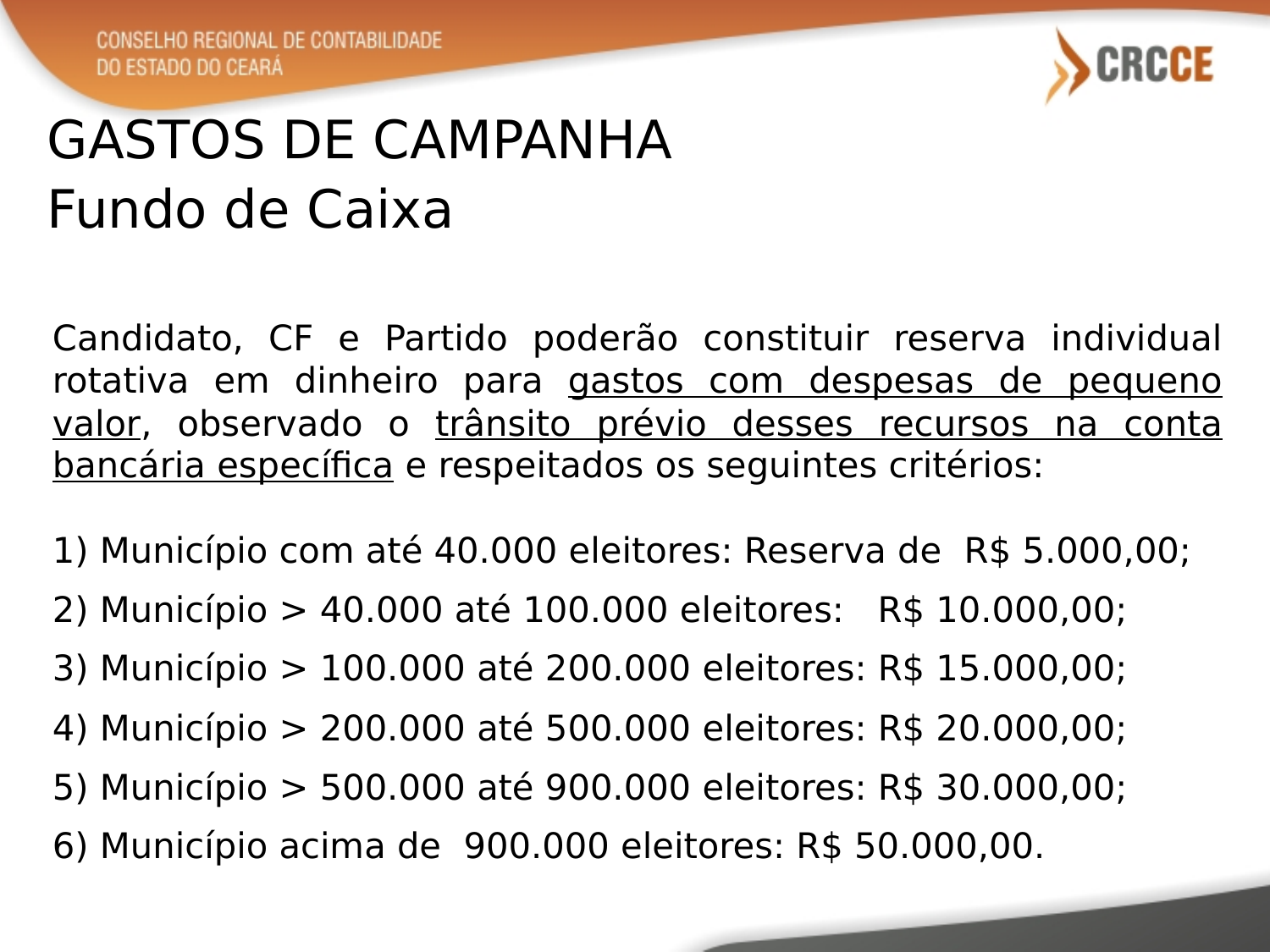

GASTOS DE CAMPANHA
Fundo de Caixa
Candidato, CF e Partido poderão constituir reserva individual rotativa em dinheiro para gastos com despesas de pequeno valor, observado o trânsito prévio desses recursos na conta bancária específica e respeitados os seguintes critérios:

1) Município com até 40.000 eleitores: Reserva de  R$ 5.000,00;

2) Município > 40.000 até 100.000 eleitores:   R$ 10.000,00;

3) Município > 100.000 até 200.000 eleitores: R$ 15.000,00;

4) Município > 200.000 até 500.000 eleitores: R$ 20.000,00;

5) Município > 500.000 até 900.000 eleitores: R$ 30.000,00;

6) Município acima de  900.000 eleitores: R$ 50.000,00.